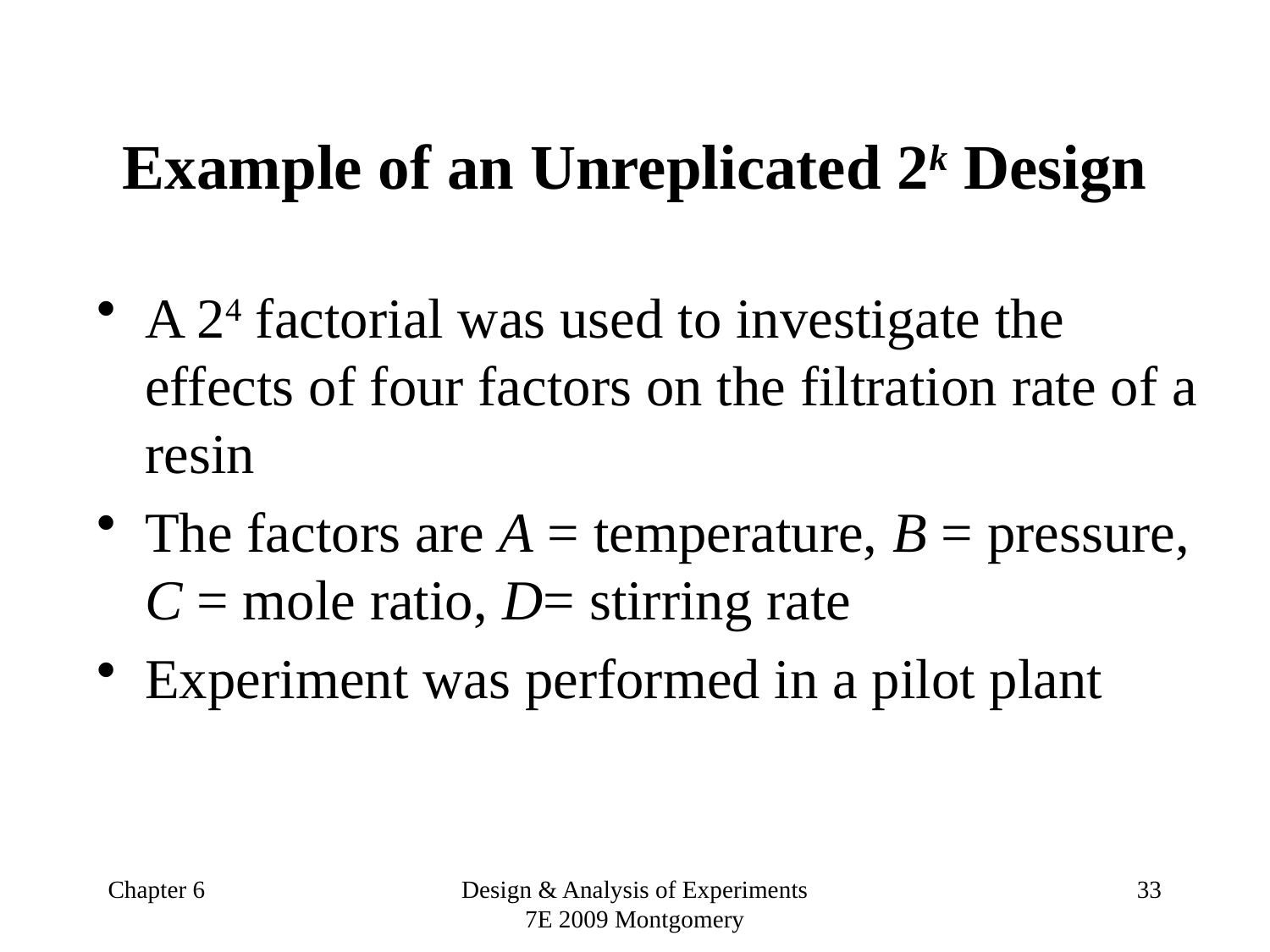

# Example of an Unreplicated 2k Design
A 24 factorial was used to investigate the effects of four factors on the filtration rate of a resin
The factors are A = temperature, B = pressure, C = mole ratio, D= stirring rate
Experiment was performed in a pilot plant
Chapter 6
Design & Analysis of Experiments 7E 2009 Montgomery
33